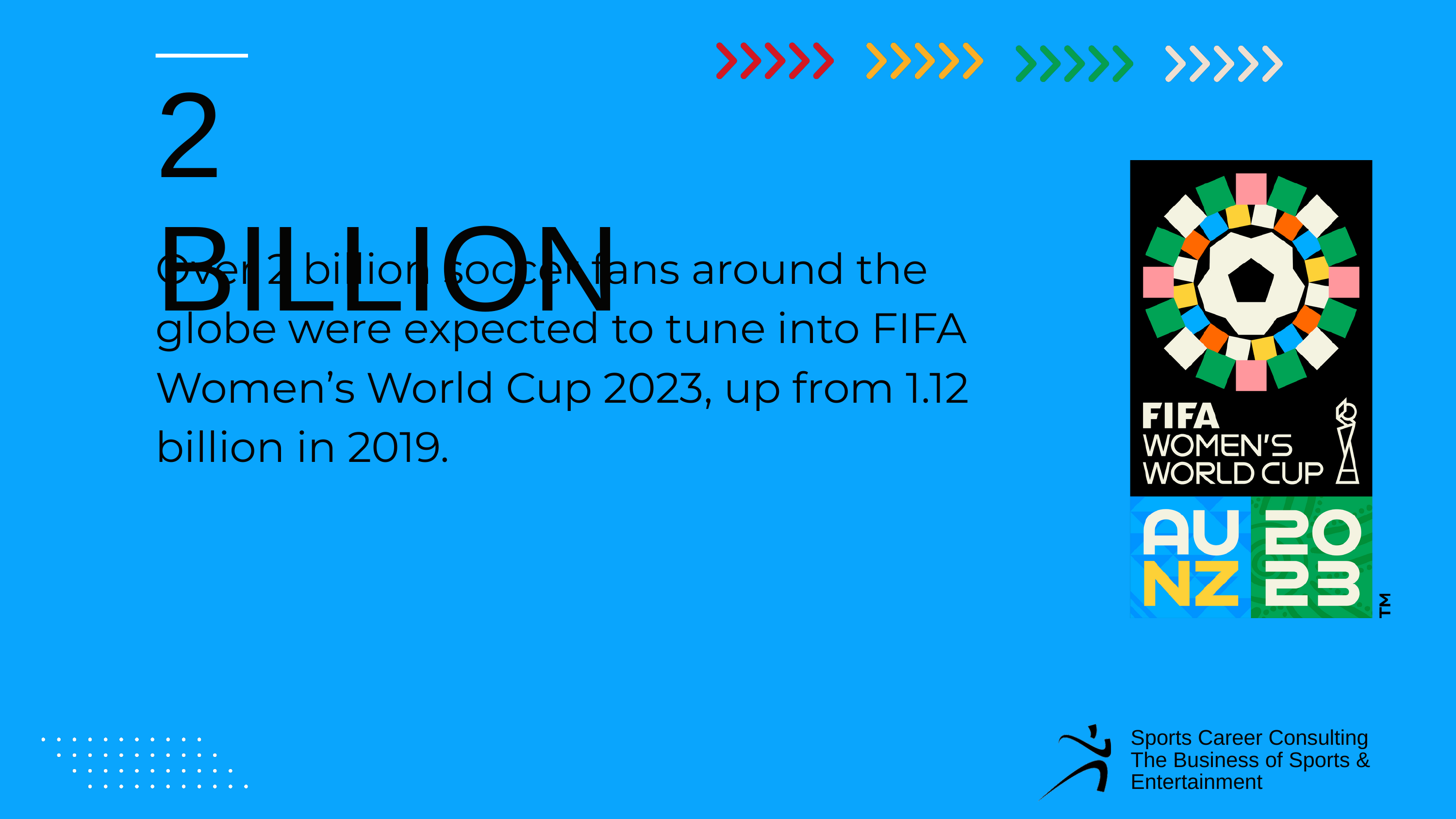

2 BILLION

Over 2 billion soccer fans around the globe were expected to tune into FIFA Women’s World Cup 2023, up from 1.12 billion in 2019.

Sports Career Consulting
The Business of Sports & Entertainment